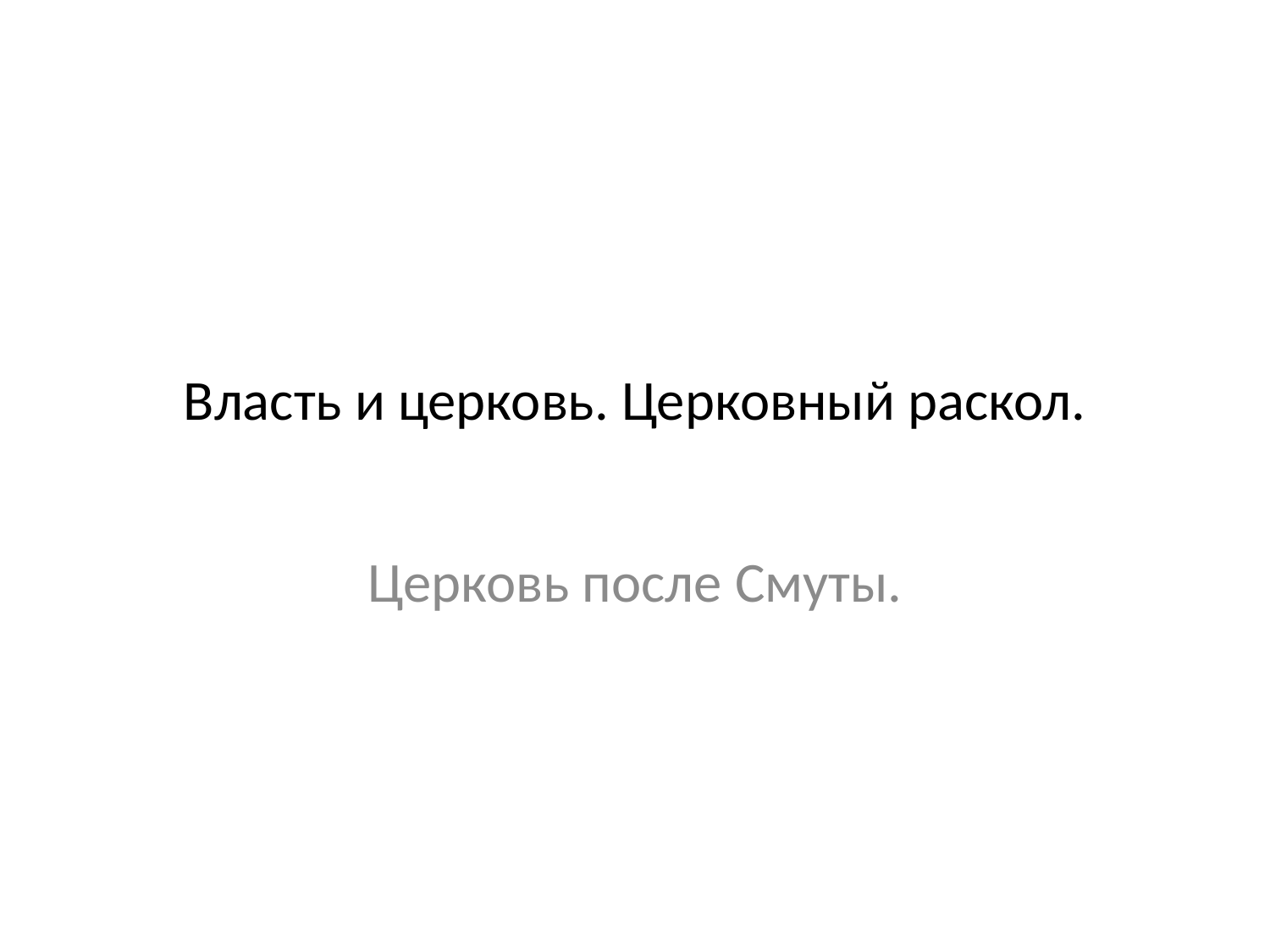

# Власть и церковь. Церковный раскол.
Церковь после Смуты.